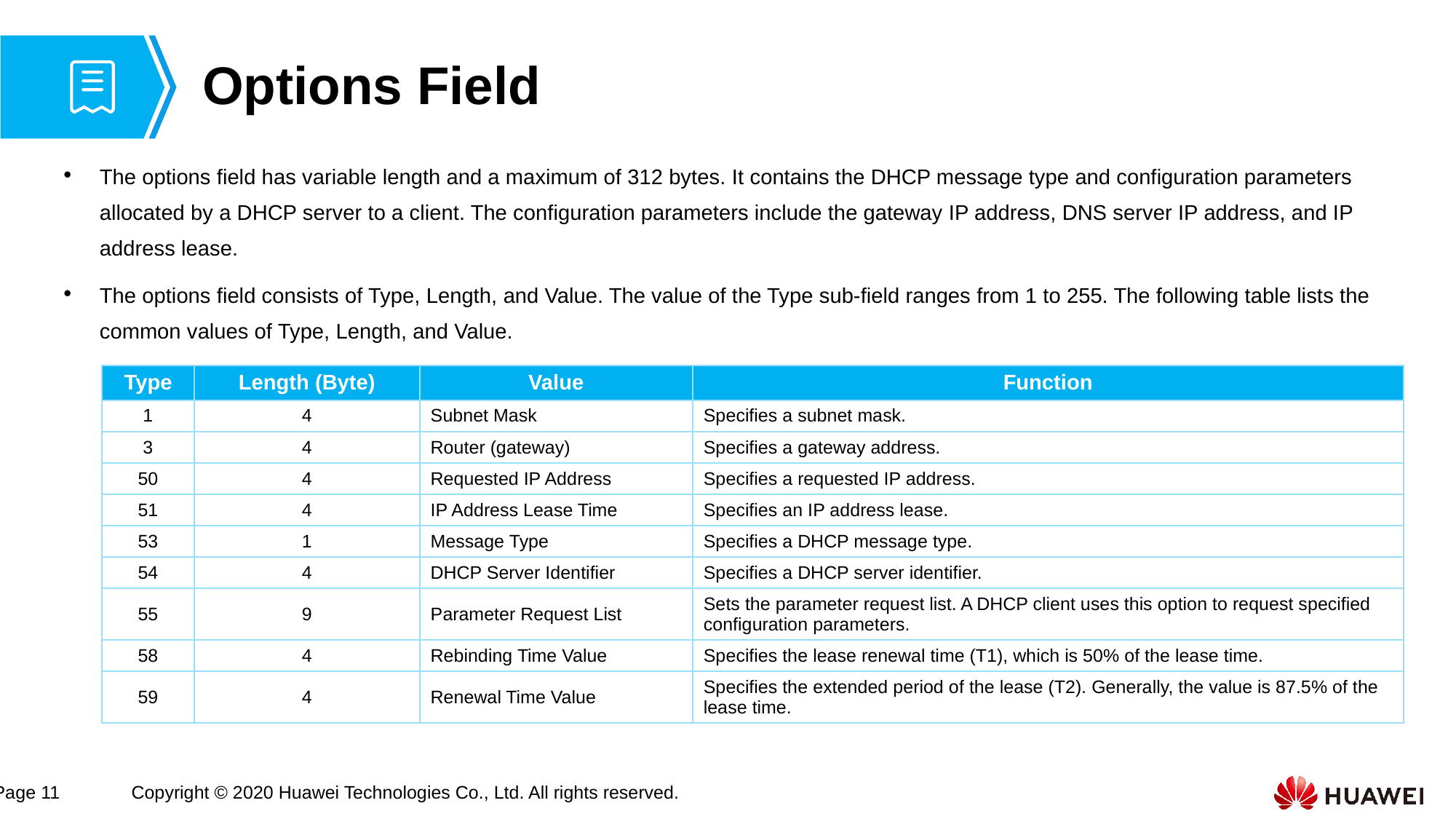

# Options Field
The options field has variable length and a maximum of 312 bytes. It contains the DHCP message type and configuration parameters allocated by a DHCP server to a client. The configuration parameters include the gateway IP address, DNS server IP address, and IP address lease.
The options field consists of Type, Length, and Value. The value of the Type sub-field ranges from 1 to 255. The following table lists the common values of Type, Length, and Value.
| Type | Length (Byte) | Value | Function |
| --- | --- | --- | --- |
| 1 | 4 | Subnet Mask | Specifies a subnet mask. |
| 3 | 4 | Router (gateway) | Specifies a gateway address. |
| 50 | 4 | Requested IP Address | Specifies a requested IP address. |
| 51 | 4 | IP Address Lease Time | Specifies an IP address lease. |
| 53 | 1 | Message Type | Specifies a DHCP message type. |
| 54 | 4 | DHCP Server Identifier | Specifies a DHCP server identifier. |
| 55 | 9 | Parameter Request List | Sets the parameter request list. A DHCP client uses this option to request specified configuration parameters. |
| 58 | 4 | Rebinding Time Value | Specifies the lease renewal time (T1), which is 50% of the lease time. |
| 59 | 4 | Renewal Time Value | Specifies the extended period of the lease (T2). Generally, the value is 87.5% of the lease time. |